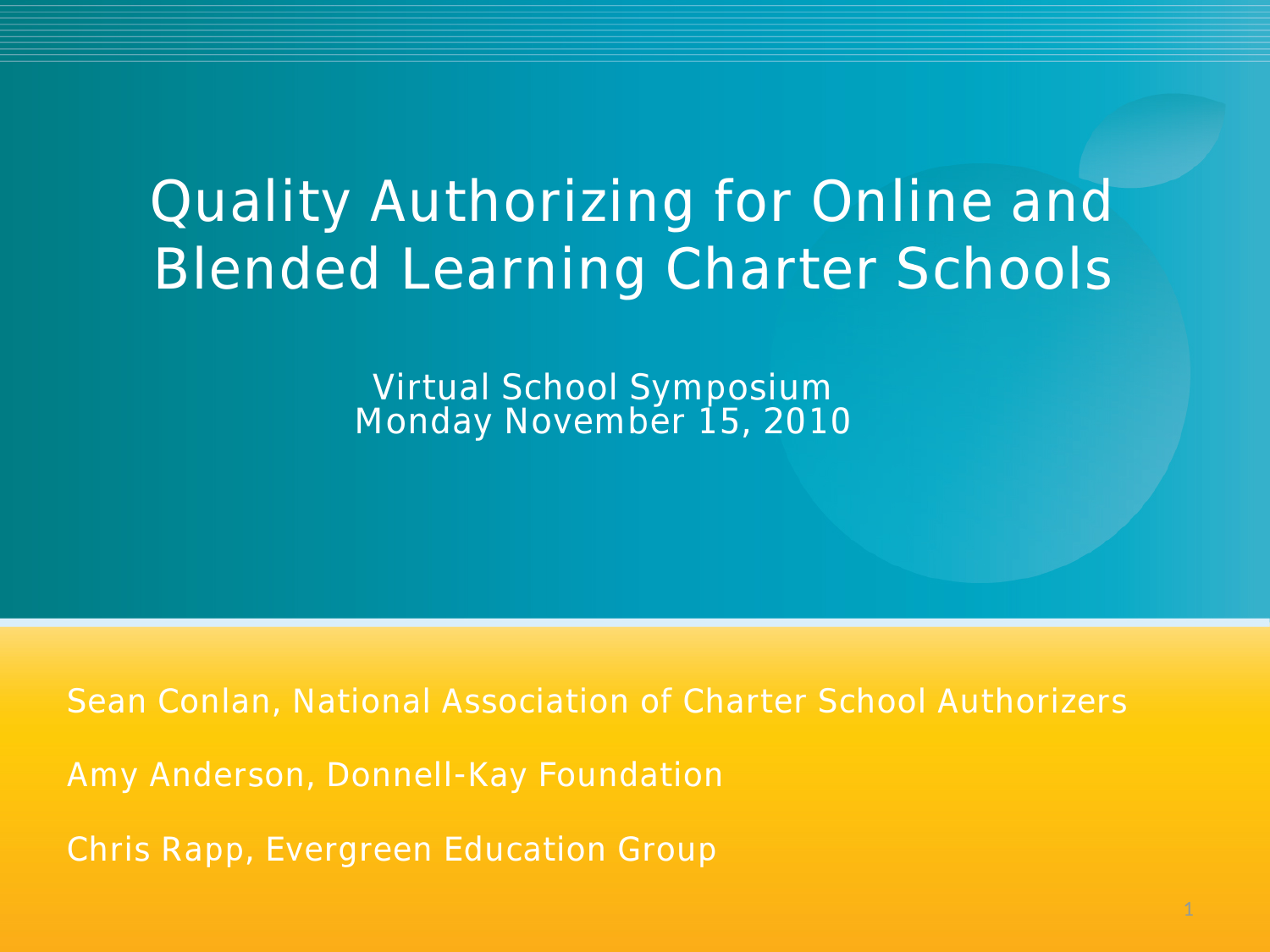

# Quality Authorizing for Online and Blended Learning Charter Schools
Virtual School Symposium
Monday November 15, 2010
Sean Conlan, National Association of Charter School Authorizers
Amy Anderson, Donnell-Kay Foundation
Chris Rapp, Evergreen Education Group

1